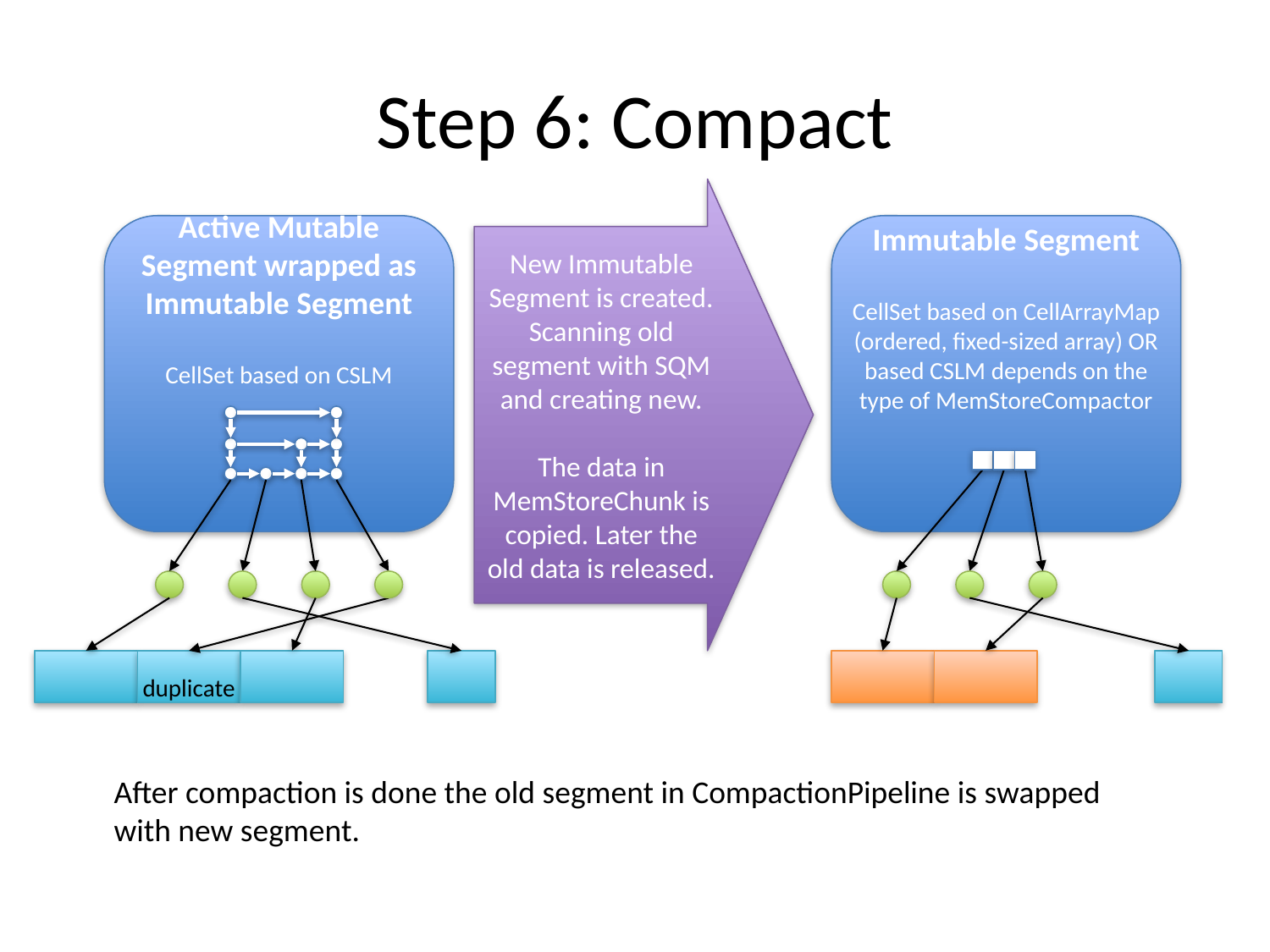

# Step 6: Compact
New Immutable Segment is created. Scanning old segment with SQM and creating new.

The data in MemStoreChunk is copied. Later the old data is released.
Active Mutable Segment wrapped as Immutable Segment

CellSet based on CSLM

Immutable Segment

CellSet based on CellArrayMap (ordered, fixed-sized array) OR based CSLM depends on the type of MemStoreCompactor

duplicate
After compaction is done the old segment in CompactionPipeline is swapped
with new segment.